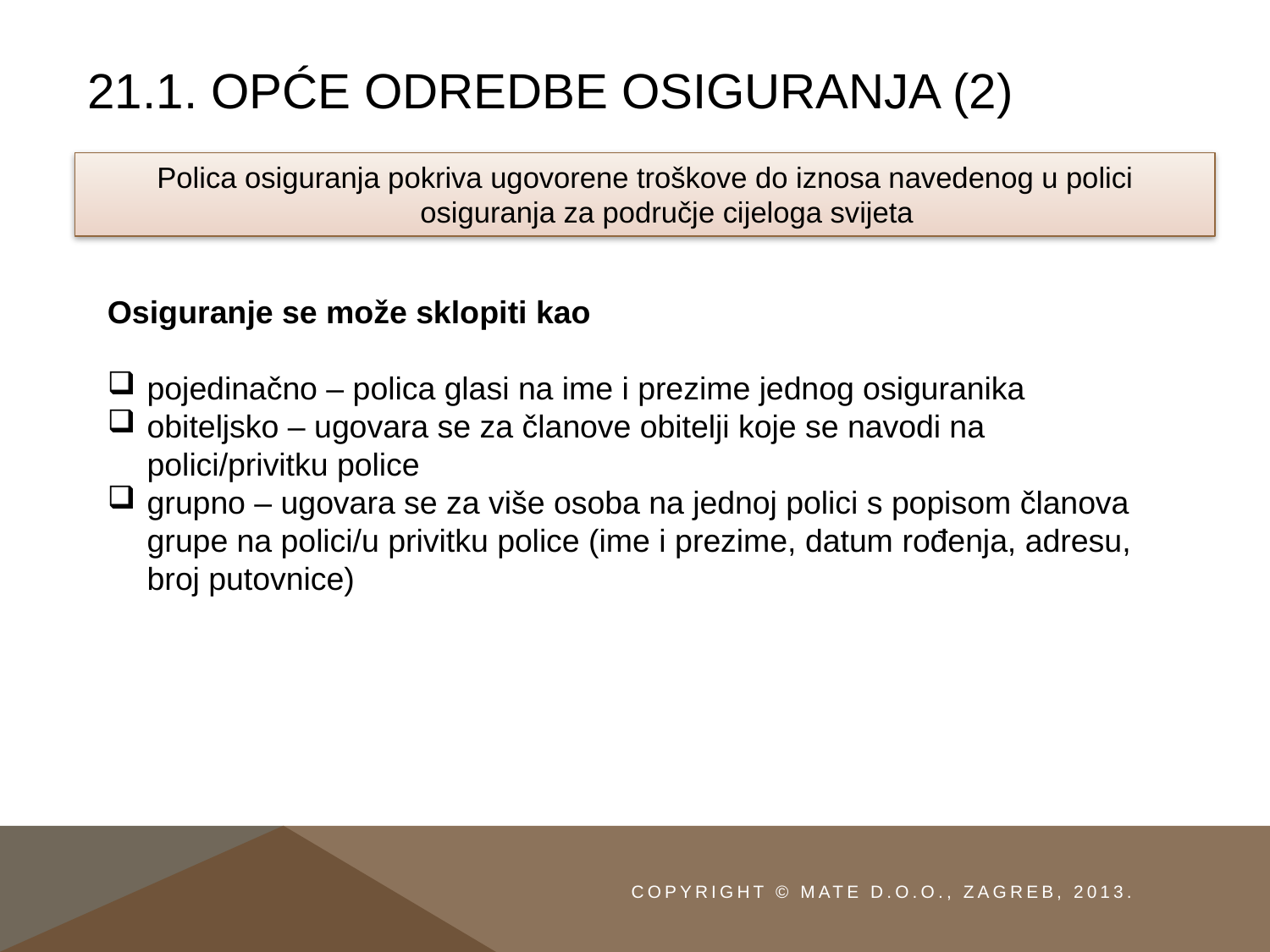

# 21.1. Opće odredbe osiguranja (2)
Polica osiguranja pokriva ugovorene troškove do iznosa navedenog u polici osiguranja za područje cijeloga svijeta
Osiguranje se može sklopiti kao

pojedinačno – polica glasi na ime i prezime jednog osiguranika
obiteljsko – ugovara se za članove obitelji koje se navodi na polici/privitku police
grupno – ugovara se za više osoba na jednoj polici s popisom članova grupe na polici/u privitku police (ime i prezime, datum rođenja, adresu, broj putovnice)
Copyright © MATE d.o.o., Zagreb, 2013.